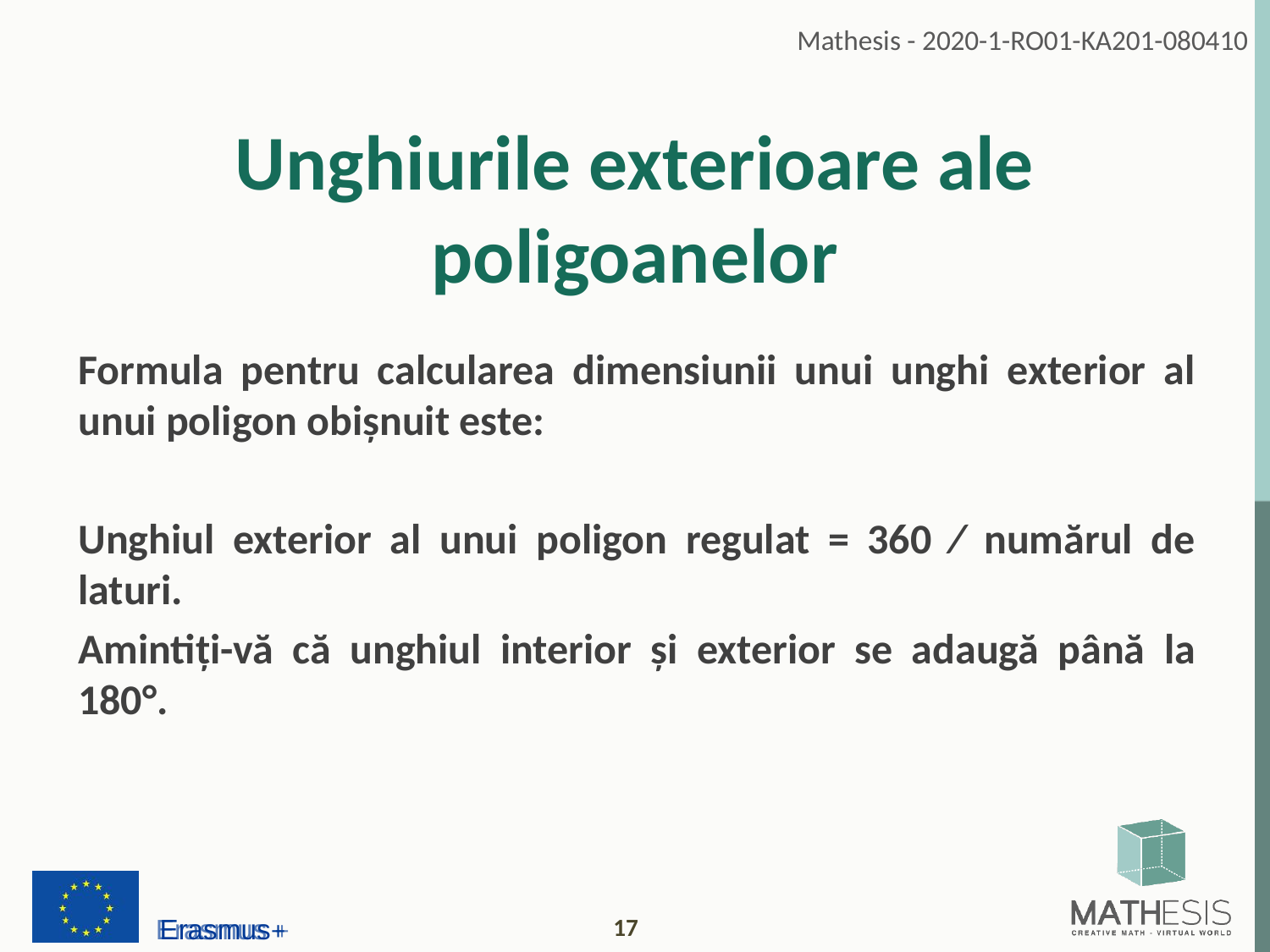

# Unghiurile exterioare ale poligoanelor
Formula pentru calcularea dimensiunii unui unghi exterior al unui poligon obișnuit este:

Unghiul exterior al unui poligon regulat = 360 ∕ numărul de laturi.
Amintiți-vă că unghiul interior și exterior se adaugă până la 180°.